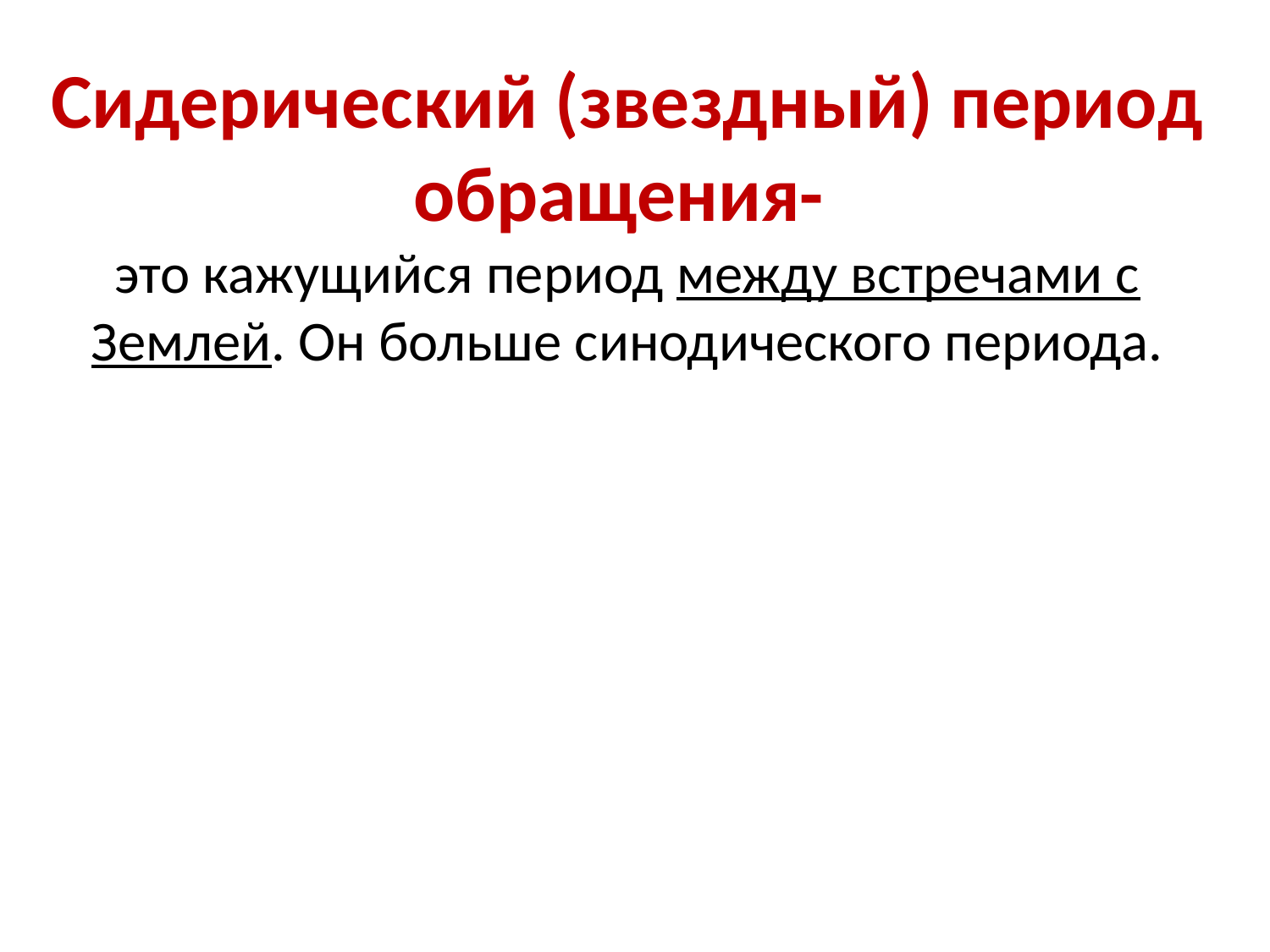

Сидерический (звездный) период обращения-
это кажущийся период между встречами с Землей. Он больше синодического периода.